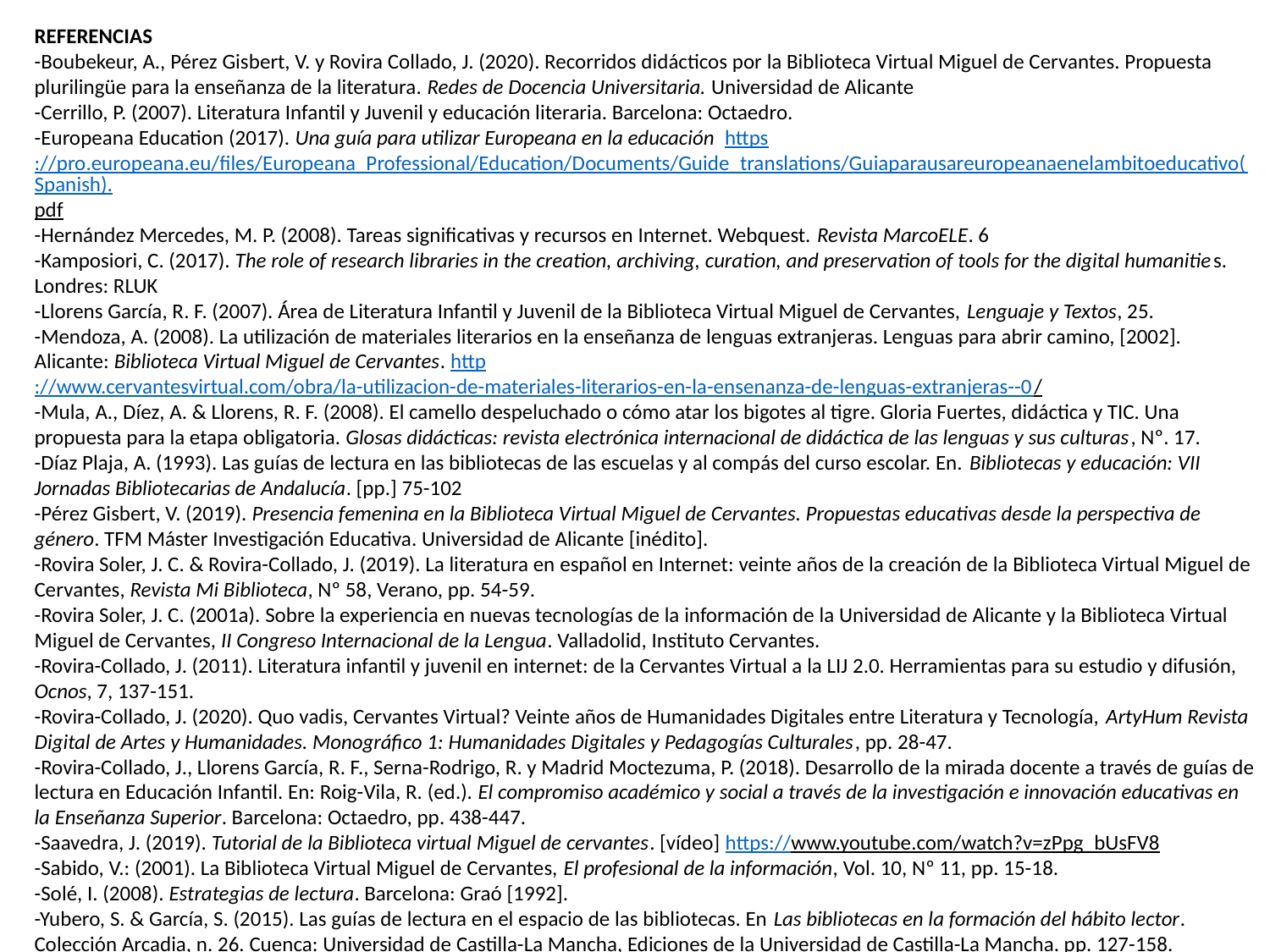

REFERENCIAS
-Boubekeur, A., Pérez Gisbert, V. y Rovira Collado, J. (2020). Recorridos didácticos por la Biblioteca Virtual Miguel de Cervantes. Propuesta plurilingüe para la enseñanza de la literatura. Redes de Docencia Universitaria. Universidad de Alicante
-Cerrillo, P. (2007). Literatura Infantil y Juvenil y educación literaria. Barcelona: Octaedro.
-Europeana Education (2017). Una guía para utilizar Europeana en la educación  https://pro.europeana.eu/files/Europeana_Professional/Education/Documents/Guide_translations/Guiaparausareuropeanaenelambitoeducativo(Spanish).pdf
-Hernández Mercedes, M. P. (2008). Tareas significativas y recursos en Internet. Webquest. Revista MarcoELE. 6
-Kamposiori, C. (2017). The role of research libraries in the creation, archiving, curation, and preservation of tools for the digital humanities. Londres: RLUK
-Llorens García, R. F. (2007). Área de Literatura Infantil y Juvenil de la Biblioteca Virtual Miguel de Cervantes, Lenguaje y Textos, 25.
-Mendoza, A. (2008). La utilización de materiales literarios en la enseñanza de lenguas extranjeras. Lenguas para abrir camino, [2002]. Alicante: Biblioteca Virtual Miguel de Cervantes. http://www.cervantesvirtual.com/obra/la-utilizacion-de-materiales-literarios-en-la-ensenanza-de-lenguas-extranjeras--0/
-Mula, A., Díez, A. & Llorens, R. F. (2008). El camello despeluchado o cómo atar los bigotes al tigre. Gloria Fuertes, didáctica y TIC. Una propuesta para la etapa obligatoria. Glosas didácticas: revista electrónica internacional de didáctica de las lenguas y sus culturas, Nº. 17.
-Díaz Plaja, A. (1993). Las guías de lectura en las bibliotecas de las escuelas y al compás del curso escolar. En. Bibliotecas y educación: VII Jornadas Bibliotecarias de Andalucía. [pp.] 75-102
-Pérez Gisbert, V. (2019). Presencia femenina en la Biblioteca Virtual Miguel de Cervantes. Propuestas educativas desde la perspectiva de género. TFM Máster Investigación Educativa. Universidad de Alicante [inédito].
-Rovira Soler, J. C. & Rovira-Collado, J. (2019). La literatura en español en Internet: veinte años de la creación de la Biblioteca Virtual Miguel de Cervantes, Revista Mi Biblioteca, Nº 58, Verano, pp. 54-59.
-Rovira Soler, J. C. (2001a). Sobre la experiencia en nuevas tecnologías de la información de la Universidad de Alicante y la Biblioteca Virtual Miguel de Cervantes, II Congreso Internacional de la Lengua. Valladolid, Instituto Cervantes.
-Rovira-Collado, J. (2011). Literatura infantil y juvenil en internet: de la Cervantes Virtual a la LIJ 2.0. Herramientas para su estudio y difusión, Ocnos, 7, 137-151.
-Rovira-Collado, J. (2020). Quo vadis, Cervantes Virtual? Veinte años de Humanidades Digitales entre Literatura y Tecnología, ArtyHum Revista Digital de Artes y Humanidades. Monográfico 1: Humanidades Digitales y Pedagogías Culturales, pp. 28-47.
-Rovira-Collado, J., Llorens García, R. F., Serna-Rodrigo, R. y Madrid Moctezuma, P. (2018). Desarrollo de la mirada docente a través de guías de lectura en Educación Infantil. En: Roig-Vila, R. (ed.). El compromiso académico y social a través de la investigación e innovación educativas en la Enseñanza Superior. Barcelona: Octaedro, pp. 438-447.
-Saavedra, J. (2019). Tutorial de la Biblioteca virtual Miguel de cervantes. [vídeo] https://www.youtube.com/watch?v=zPpg_bUsFV8
-Sabido, V.: (2001). La Biblioteca Virtual Miguel de Cervantes, El profesional de la información, Vol. 10, Nº 11, pp. 15-18.
-Solé, I. (2008). Estrategias de lectura. Barcelona: Graó [1992].
-Yubero, S. & García, S. (2015). Las guías de lectura en el espacio de las bibliotecas. En Las bibliotecas en la formación del hábito lector. Colección Arcadia, n. 26. Cuenca: Universidad de Castilla-La Mancha, Ediciones de la Universidad de Castilla-La Mancha. pp. 127-158.